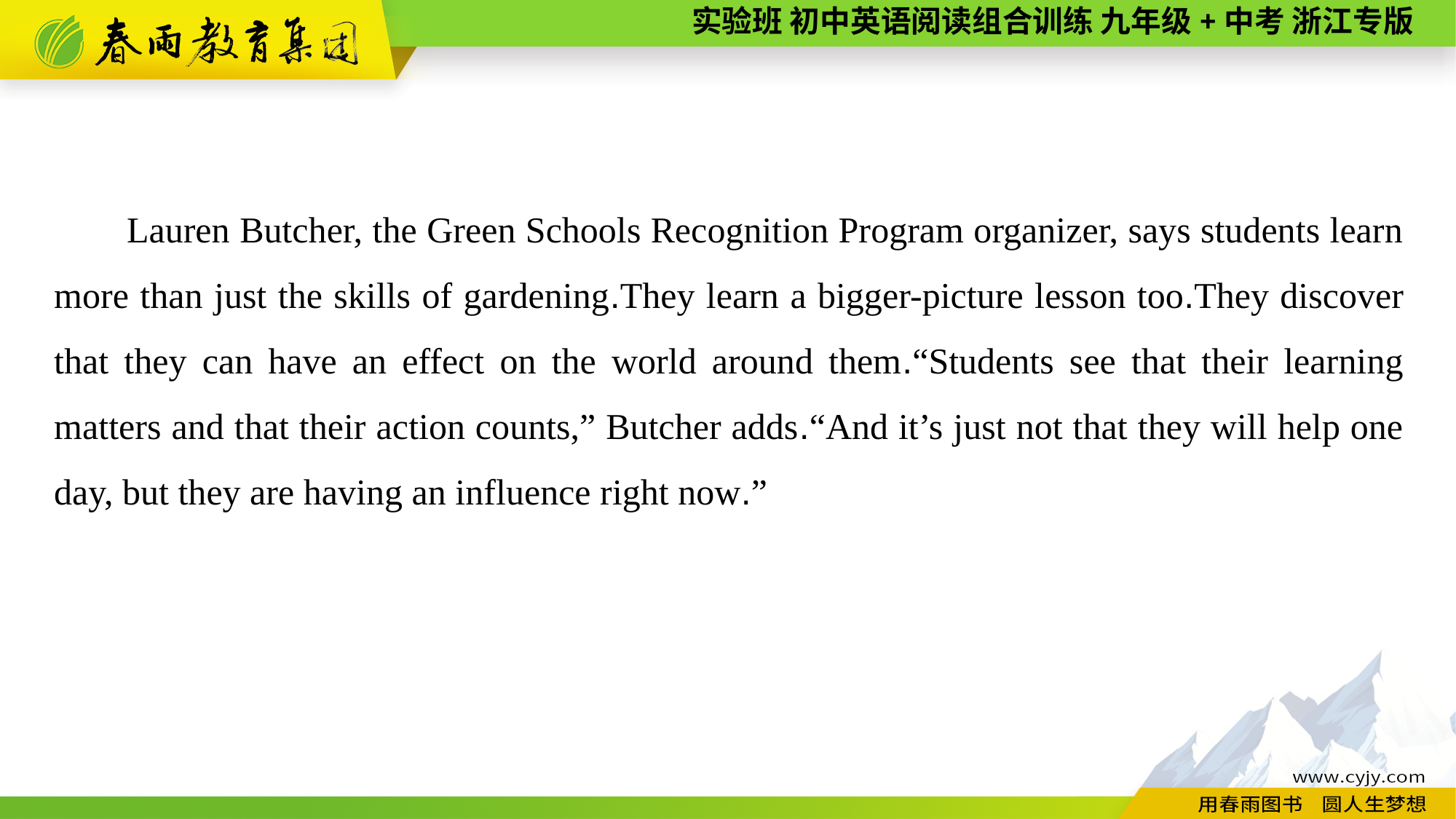

Lauren Butcher, the Green Schools Recognition Program organizer, says students learn more than just the skills of gardening.They learn a bigger-picture lesson too.They discover that they can have an effect on the world around them.“Students see that their learning matters and that their action counts,” Butcher adds.“And it’s just not that they will help one day, but they are having an influence right now.”